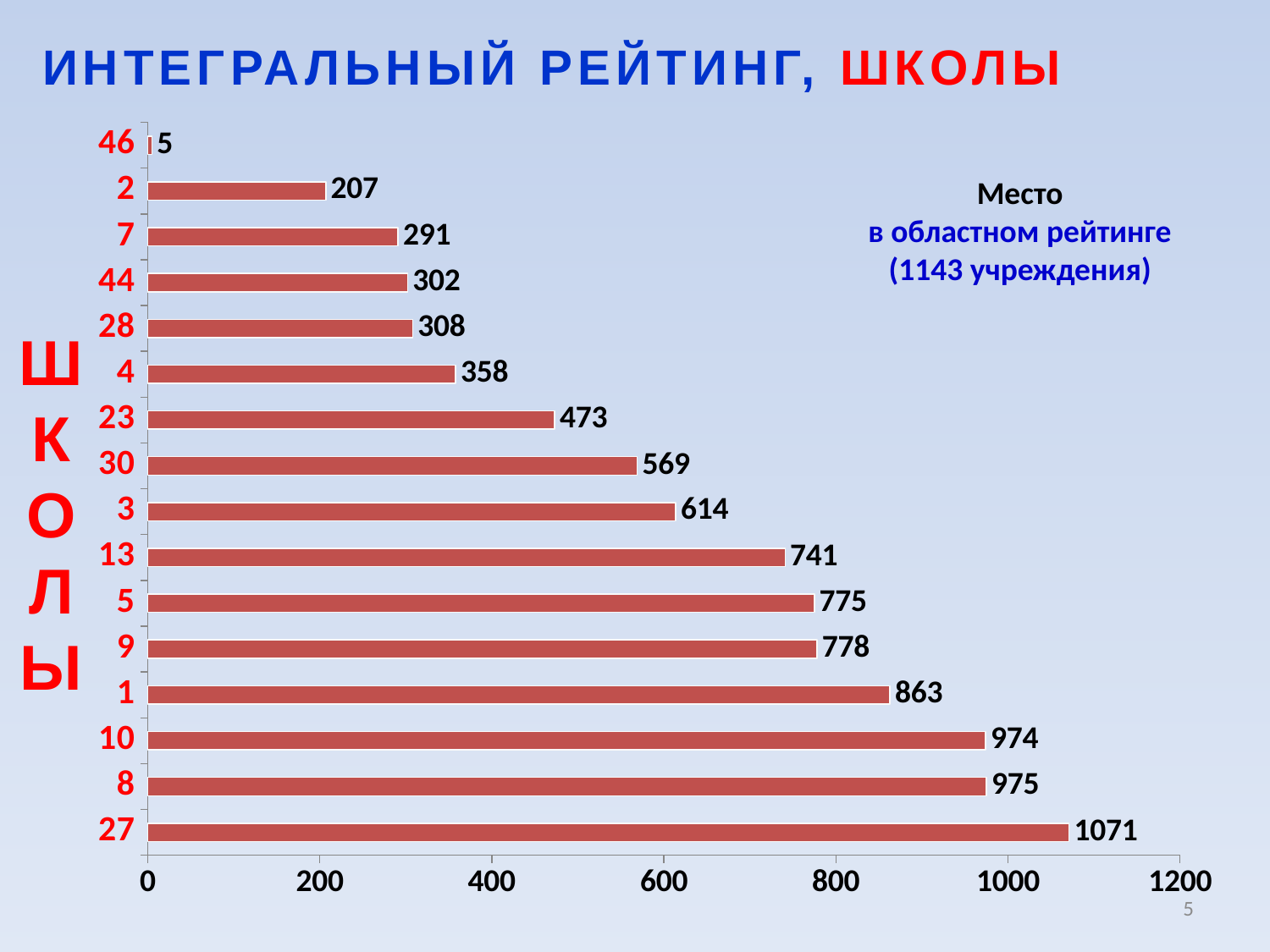

ИНТЕГРАЛЬНЫЙ РЕЙТИНГ, ШКОЛЫ

### Chart

| Category | Место |
|---|---|
| 27 | 1071.0 |
| 8 | 975.0 |
| 10 | 974.0 |
| 1 | 863.0 |
| 9 | 778.0 |
| 5 | 775.0 |
| 13 | 741.0 |
| 3 | 614.0 |
| 30 | 569.0 |
| 23 | 473.0 |
| 4 | 358.0 |
| 28 | 308.0 |
| 44 | 302.0 |
| 7 | 291.0 |
| 2 | 207.0 |
| 46 | 5.0 |
Место
в областном рейтинге
(1143 учреждения)
Ш
К
О
Л
Ы
5